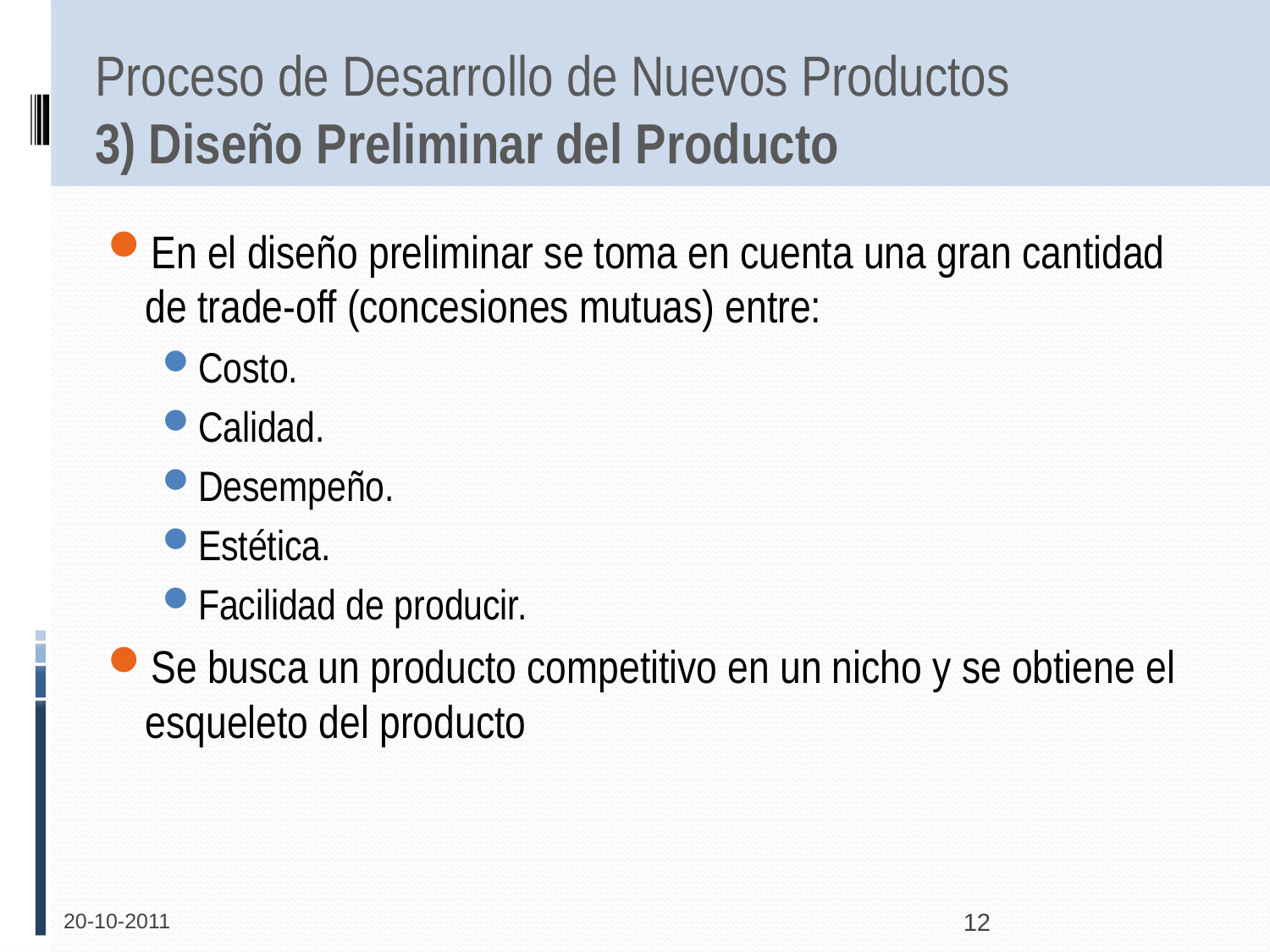

# Proceso de Desarrollo de Nuevos Productos 3) Diseño Preliminar del Producto
En el diseño preliminar se toma en cuenta una gran cantidad de trade-off (concesiones mutuas) entre:
Costo.
Calidad.
Desempeño.
Estética.
Facilidad de producir.
Se busca un producto competitivo en un nicho y se obtiene el esqueleto del producto
20-10-2011
12